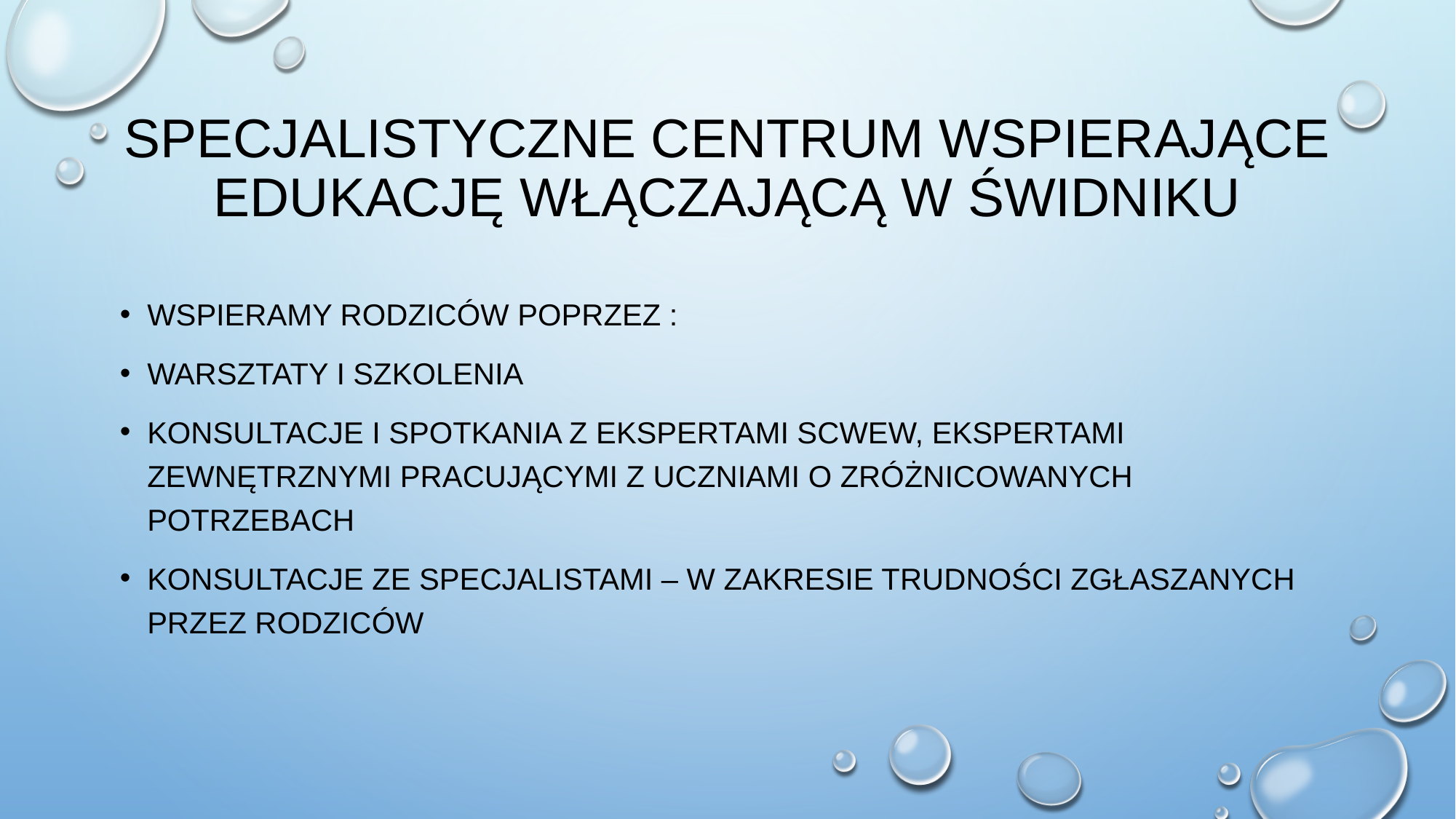

# SPECJALISTYCZNE CENTRUM WSPIERAJĄCE EDUKACJĘ WŁĄCZAJĄCĄ W ŚWIDNIKU
WSPIERAMY RODZICÓW POPRZEZ :
WARSZTATY I SZKOLENIA
KONSULTACJE I SPOTKANIA Z EKSPERTAMI SCWEW, EKSPERTAMI ZEWNĘTRZNYMI PRACUJĄCYMI Z UCZNIAMI O ZRÓŻNICOWANYCH POTRZEBACH
KONSULTACJE ZE SPECJALISTAMI – W ZAKRESIE TRUDNOŚCI ZGŁASZANYCH PRZEZ RODZICÓW